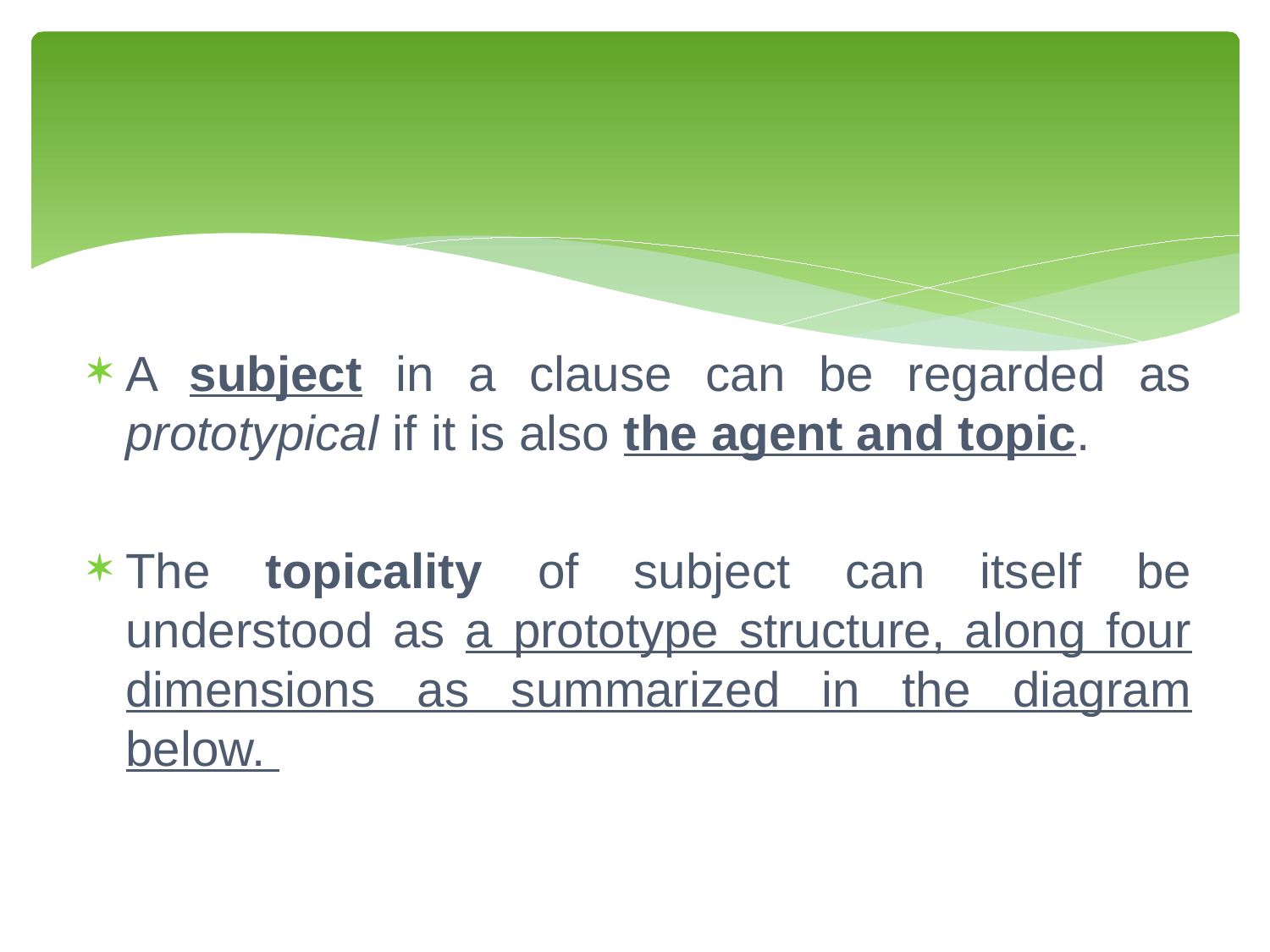

A subject in a clause can be regarded as prototypical if it is also the agent and topic.

The topicality of subject can itself be understood as a prototype structure, along four dimensions as summarized in the diagram below.